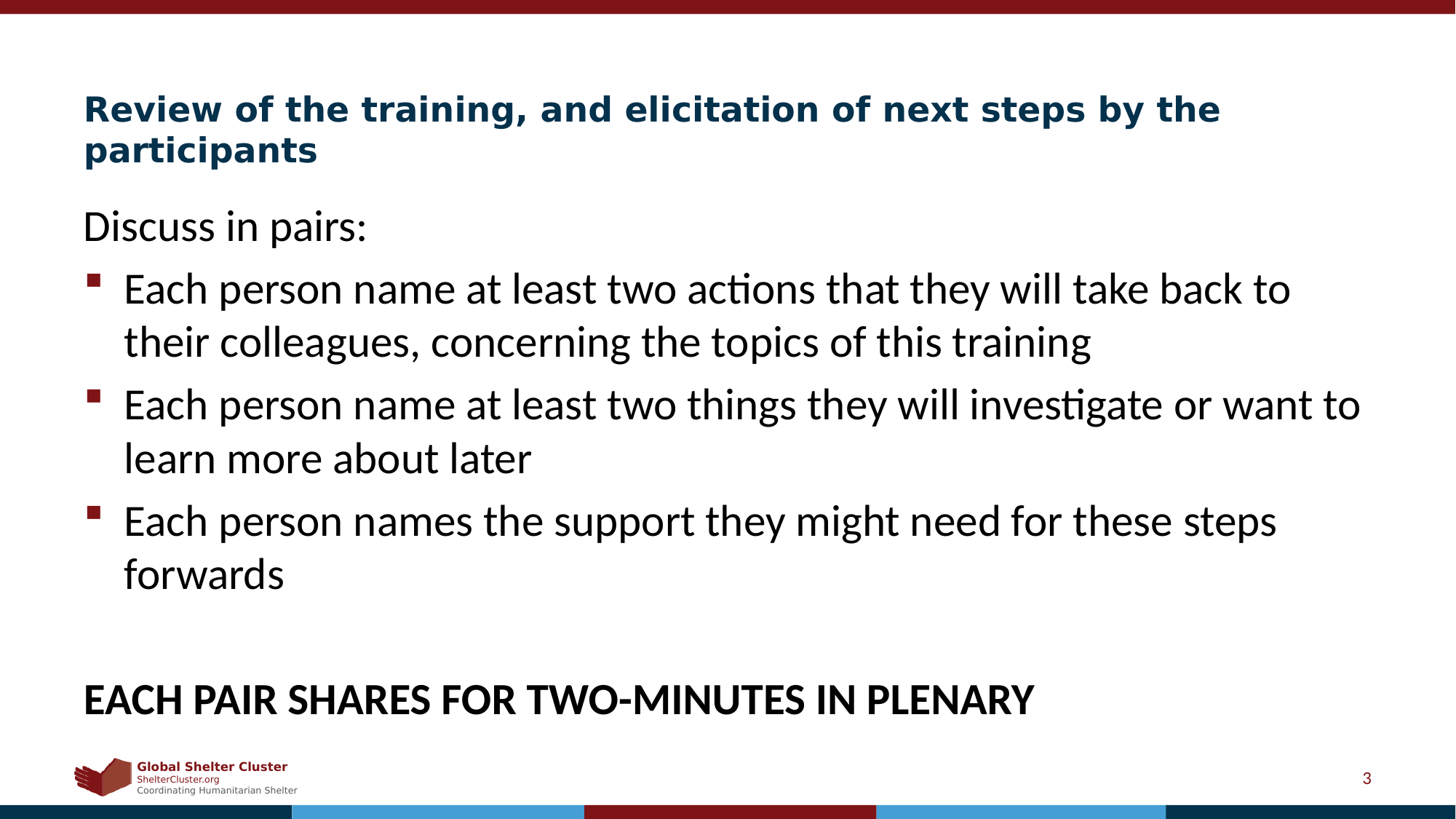

# Review of the training, and elicitation of next steps by the participants
Discuss in pairs:
Each person name at least two actions that they will take back to their colleagues, concerning the topics of this training
Each person name at least two things they will investigate or want to learn more about later
Each person names the support they might need for these steps forwards

EACH PAIR SHARES FOR TWO-MINUTES IN PLENARY
3